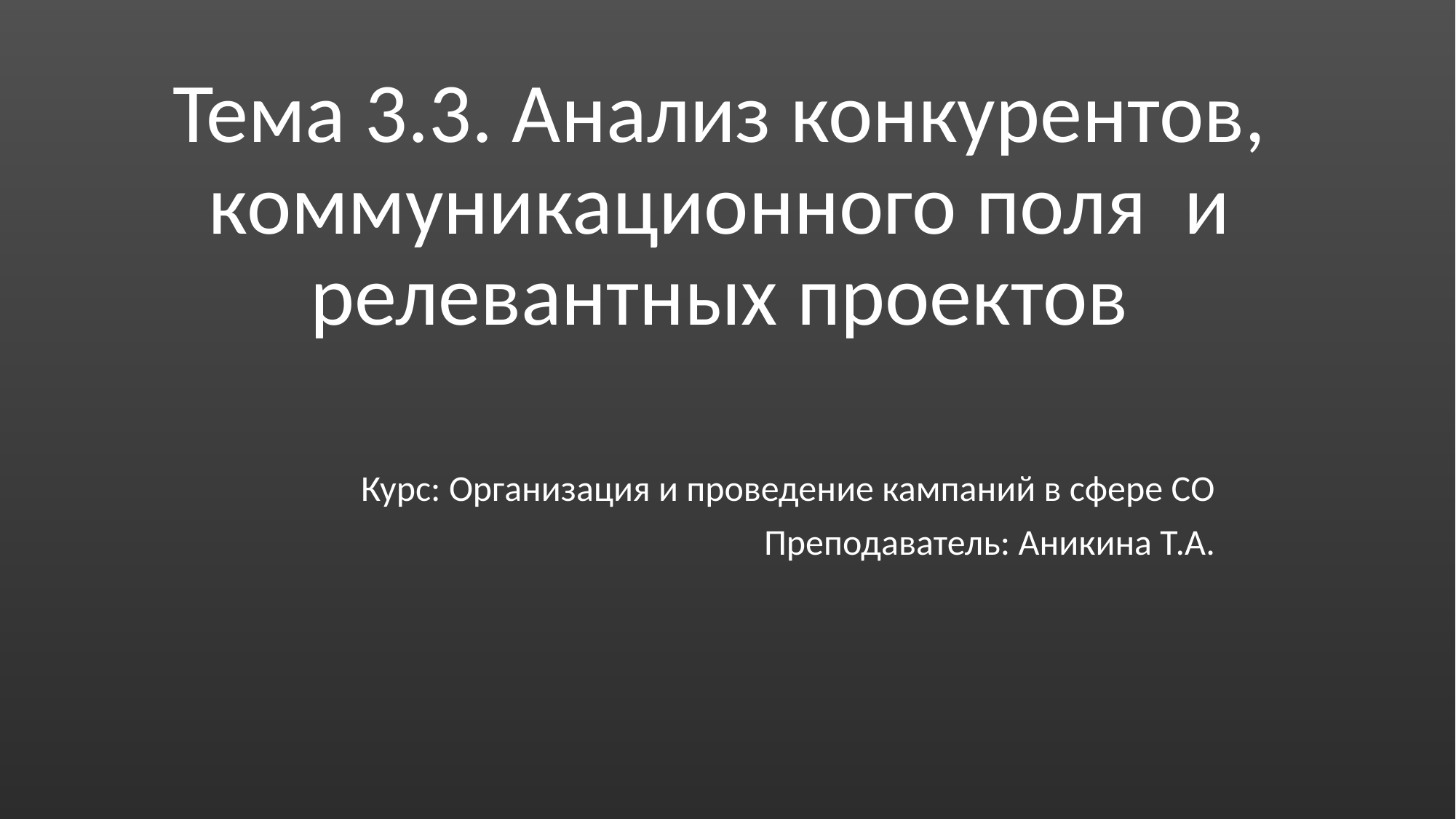

# Тема 3.3. Анализ конкурентов, коммуникационного поля  и релевантных проектов
Курс: Организация и проведение кампаний в сфере СО
Преподаватель: Аникина Т.А.